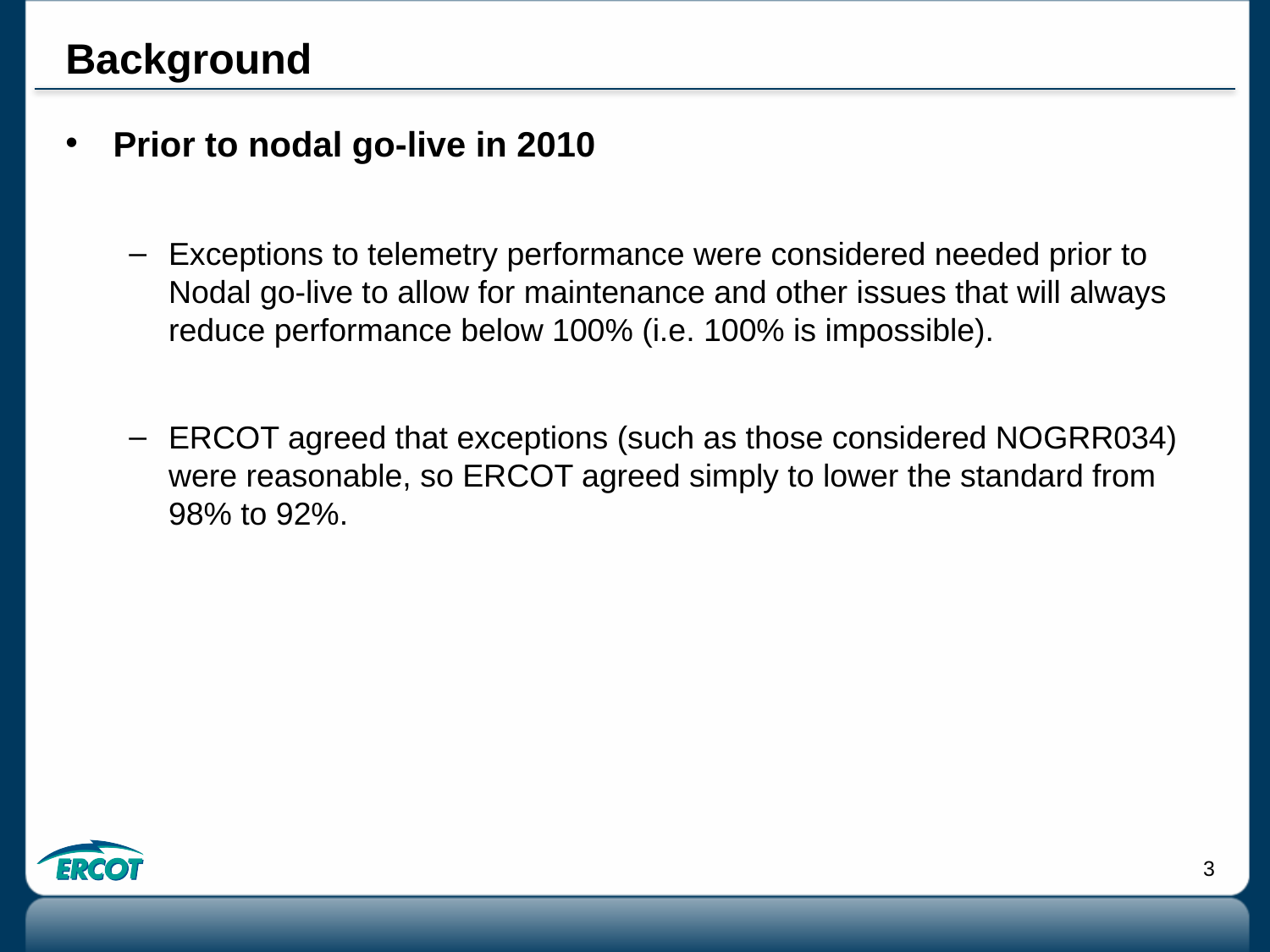

# Background
Prior to nodal go-live in 2010

Exceptions to telemetry performance were considered needed prior to Nodal go-live to allow for maintenance and other issues that will always reduce performance below 100% (i.e. 100% is impossible).

ERCOT agreed that exceptions (such as those considered NOGRR034) were reasonable, so ERCOT agreed simply to lower the standard from 98% to 92%.